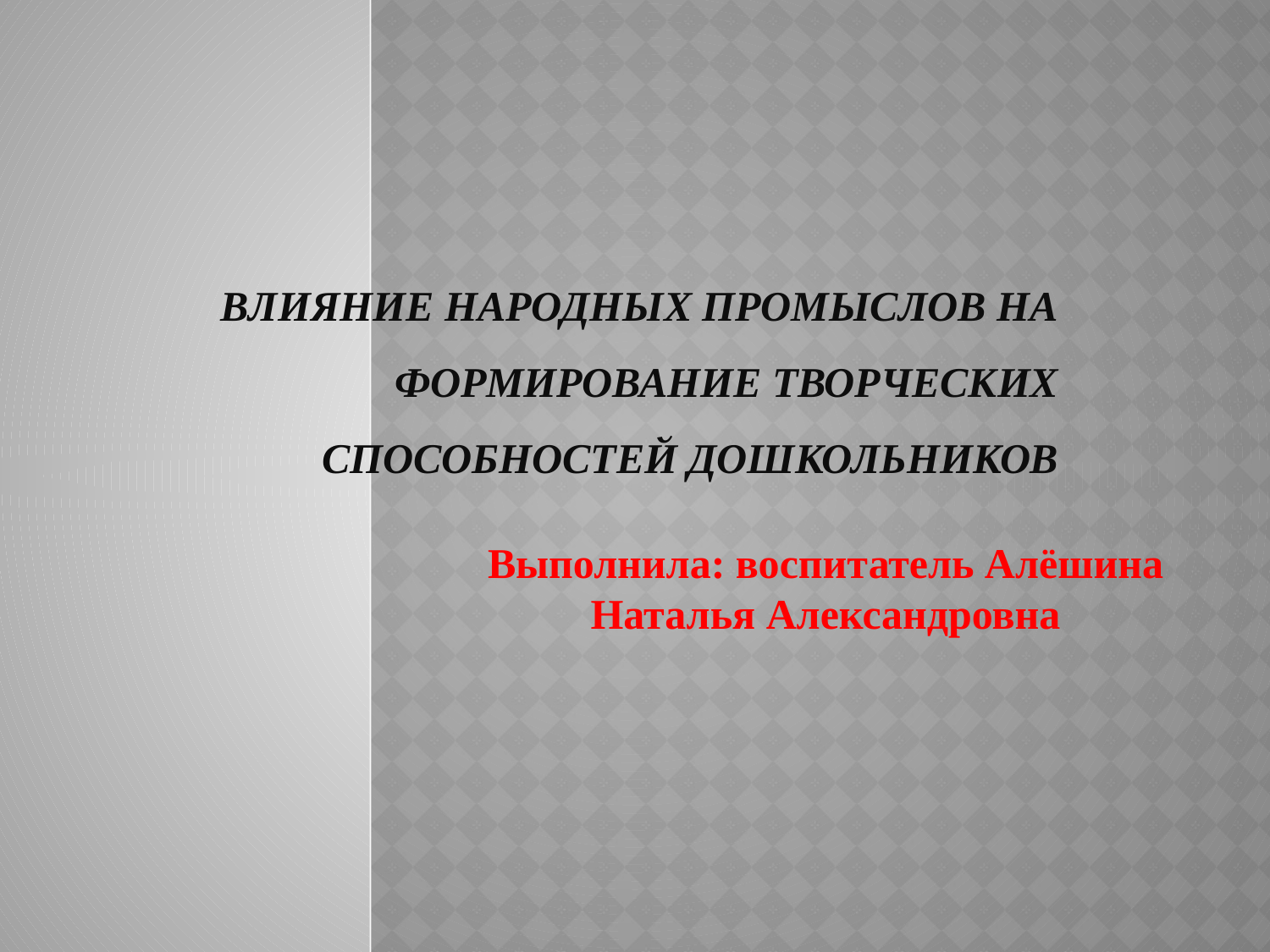

# Влияние народных промыслов на формирование творческих способностей дошкольников
Выполнила: воспитатель Алёшина Наталья Александровна